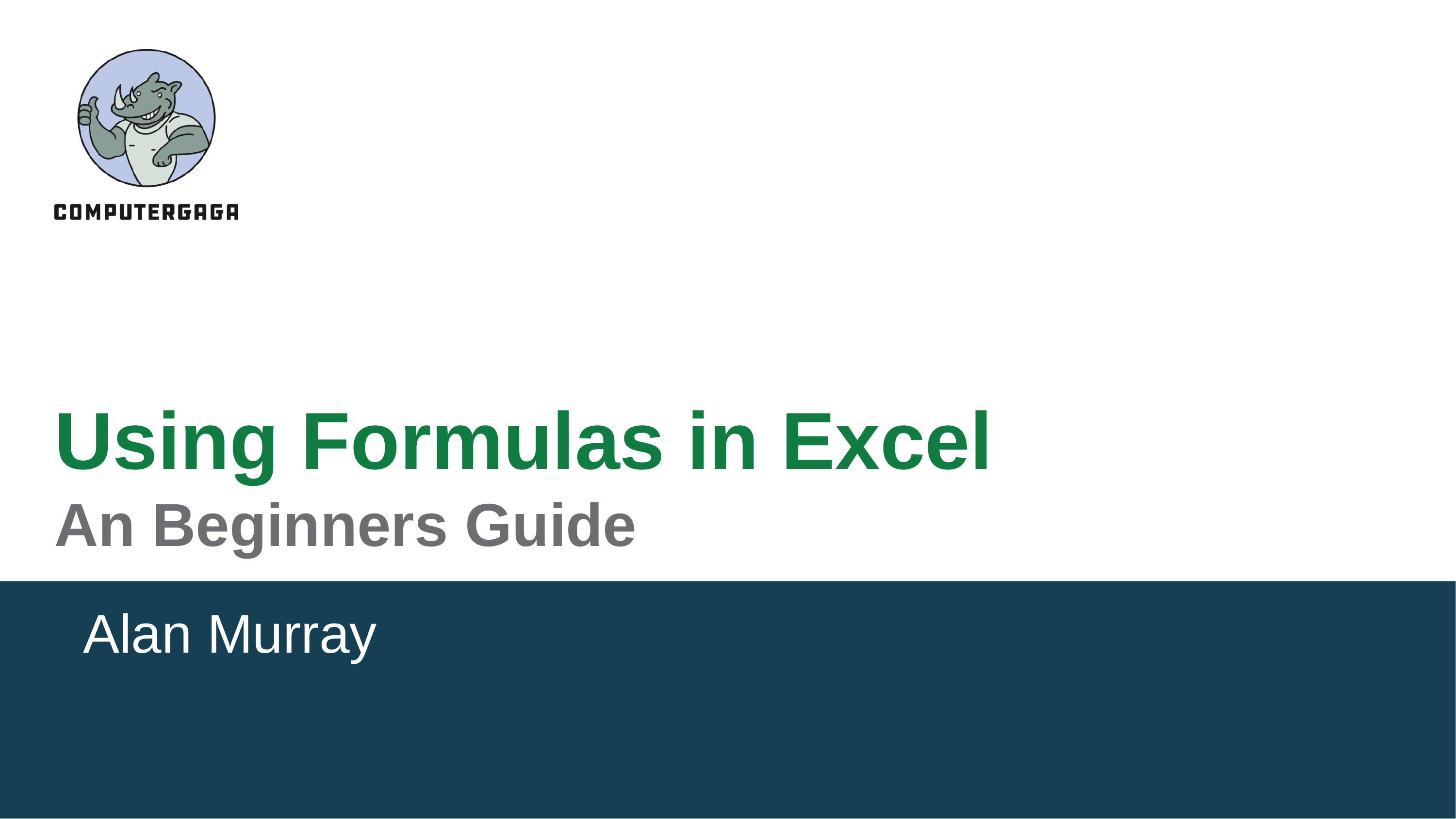

# Using Formulas in Excel An Beginners Guide
Alan Murray